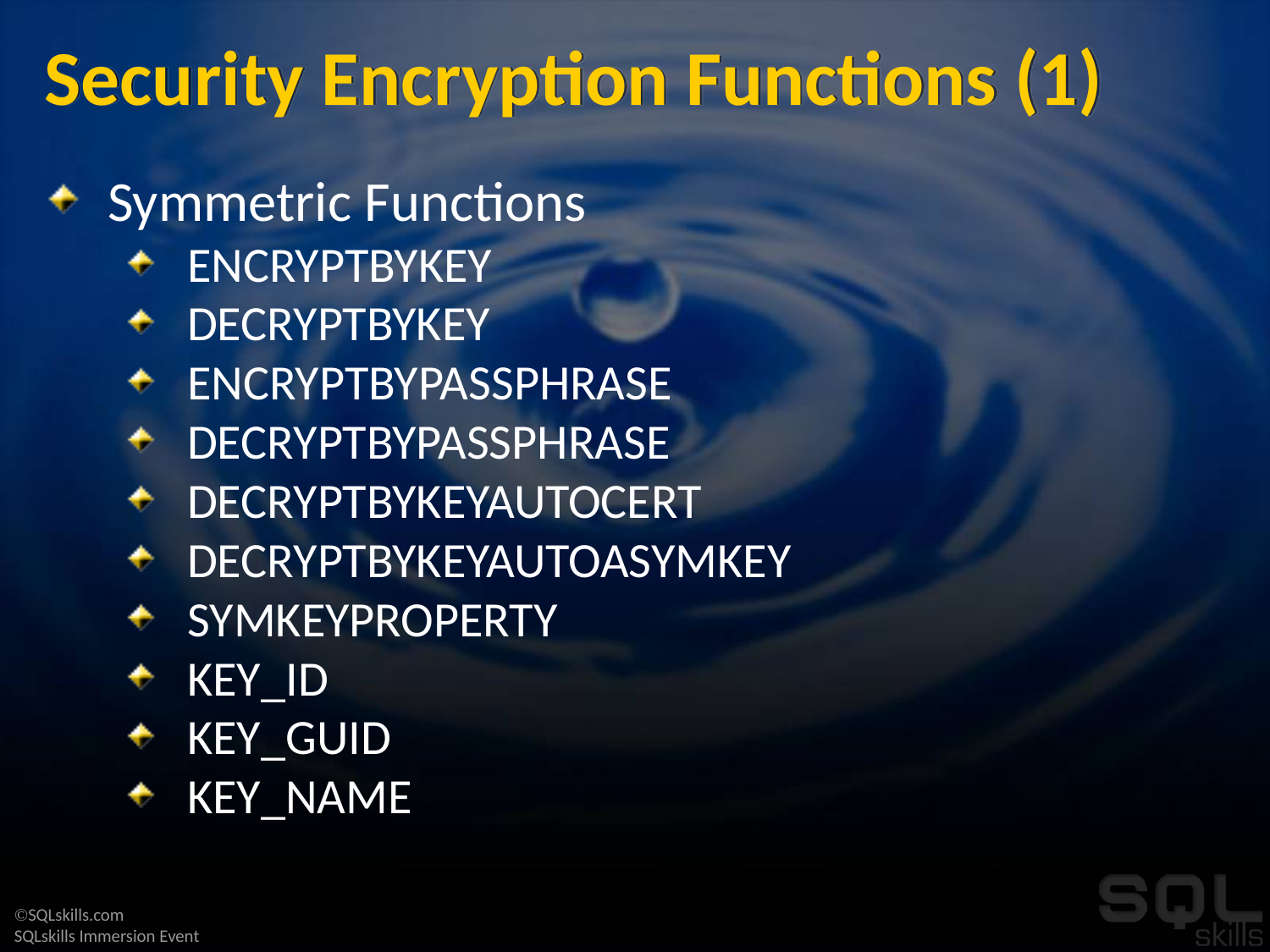

# Security Encryption Functions (1)
Symmetric Functions
ENCRYPTBYKEY
DECRYPTBYKEY
ENCRYPTBYPASSPHRASE
DECRYPTBYPASSPHRASE
DECRYPTBYKEYAUTOCERT
DECRYPTBYKEYAUTOASYMKEY
SYMKEYPROPERTY
KEY_ID
KEY_GUID
KEY_NAME